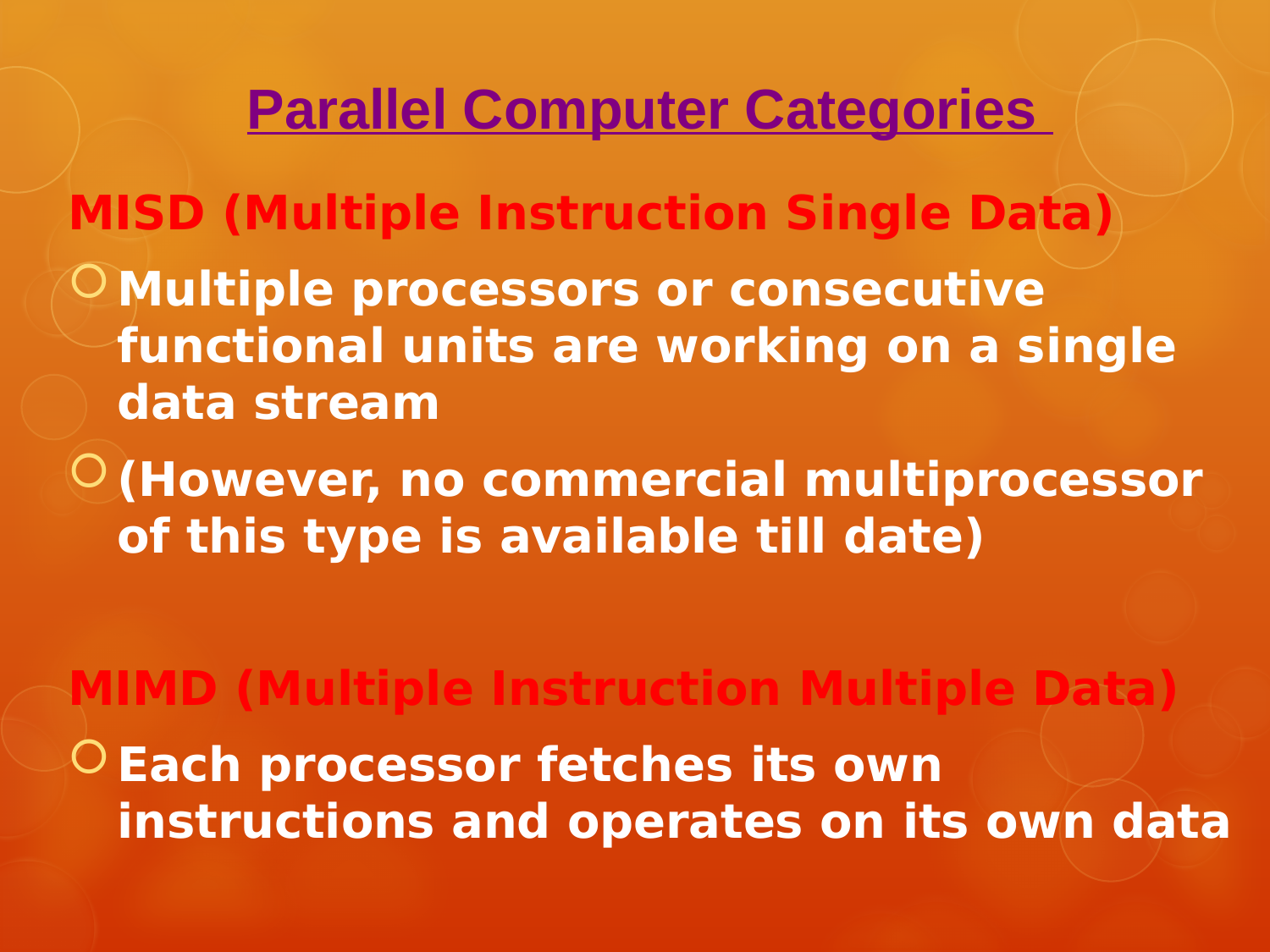

Parallel Computer Categories
MISD (Multiple Instruction Single Data)
Multiple processors or consecutive functional units are working on a single data stream
(However, no commercial multiprocessor of this type is available till date)

MIMD (Multiple Instruction Multiple Data)
Each processor fetches its own instructions and operates on its own data